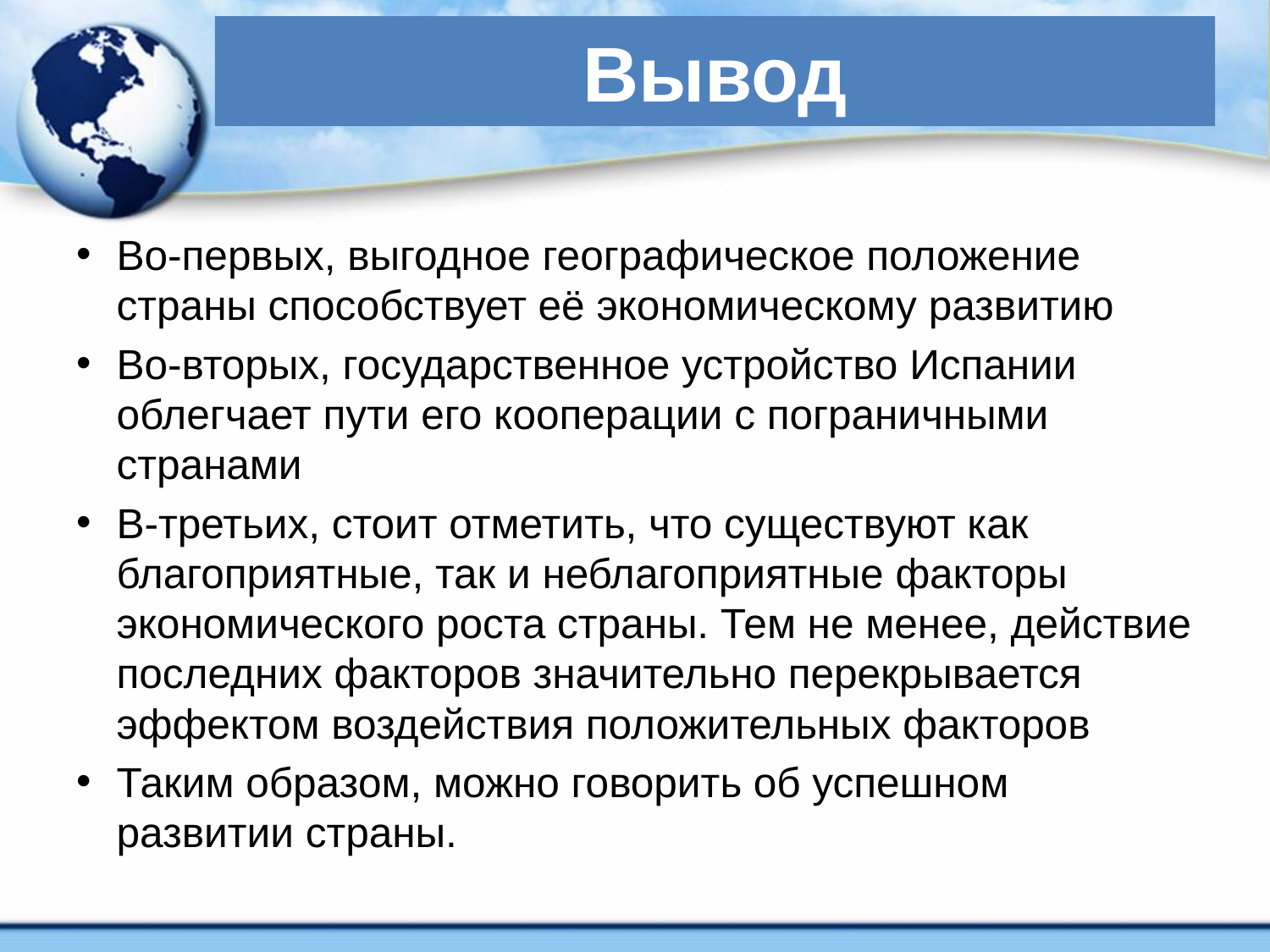

# Вывод
Во-первых, выгодное географическое положение страны способствует её экономическому развитию
Во-вторых, государственное устройство Испании облегчает пути его кооперации с пограничными странами
В-третьих, стоит отметить, что существуют как благоприятные, так и неблагоприятные факторы экономического роста страны. Тем не менее, действие последних факторов значительно перекрывается эффектом воздействия положительных факторов
Таким образом, можно говорить об успешном развитии страны.